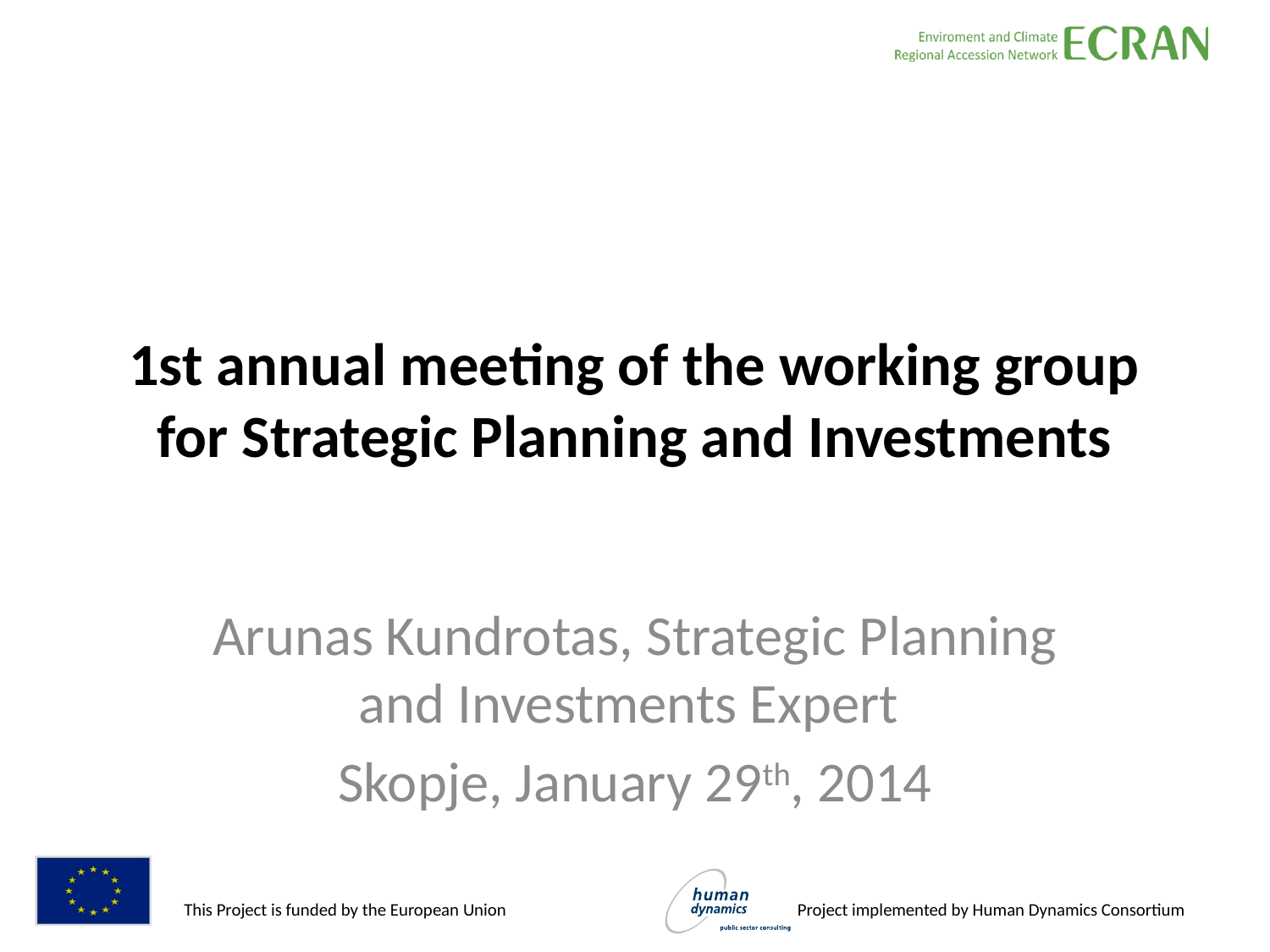

# 1st annual meeting of the working group for Strategic Planning and Investments
Arunas Kundrotas, Strategic Planning and Investments Expert
Skopje, January 29th, 2014